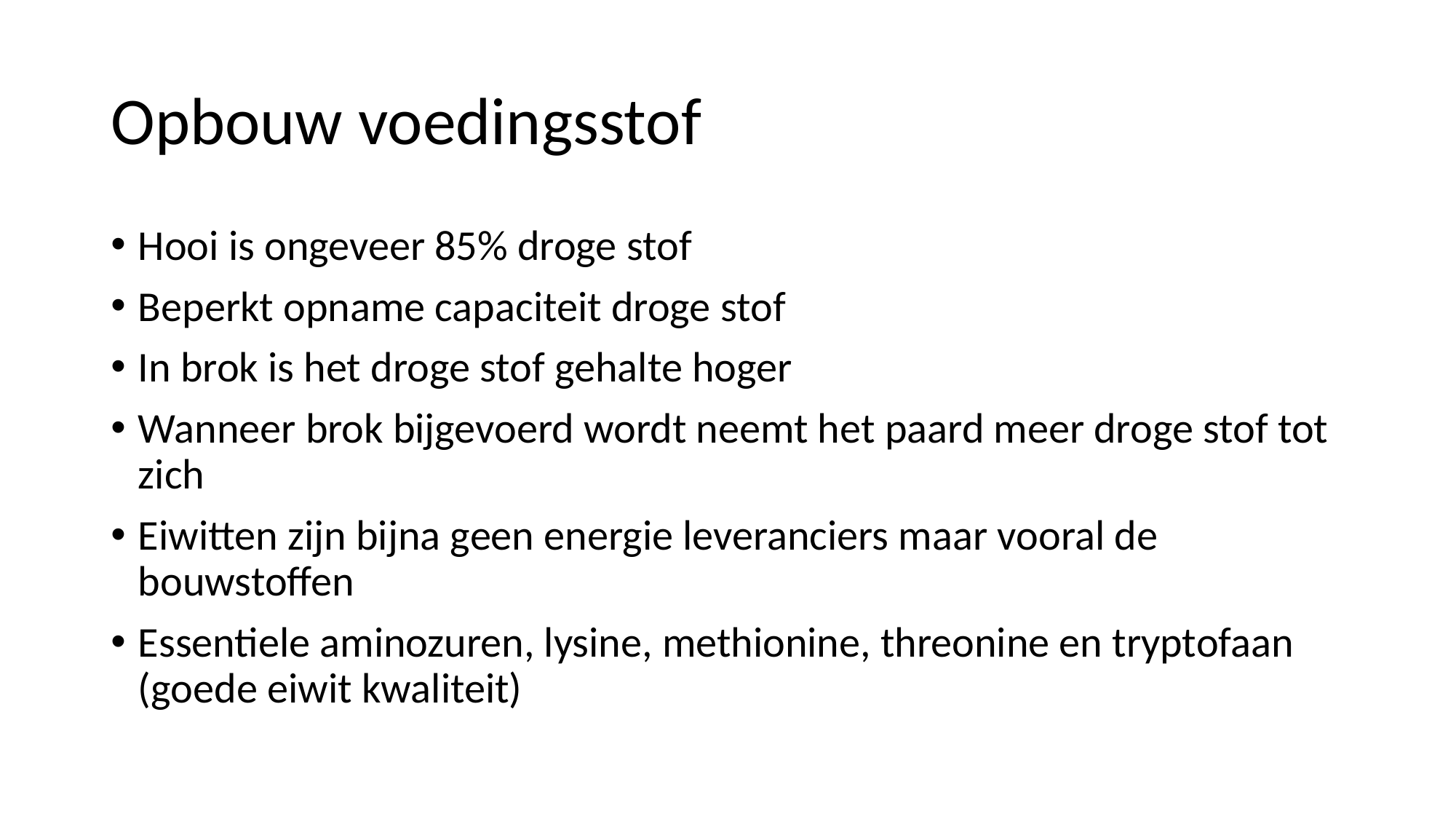

# Opbouw voedingsstof
Hooi is ongeveer 85% droge stof
Beperkt opname capaciteit droge stof
In brok is het droge stof gehalte hoger
Wanneer brok bijgevoerd wordt neemt het paard meer droge stof tot zich
Eiwitten zijn bijna geen energie leveranciers maar vooral de bouwstoffen
Essentiele aminozuren, lysine, methionine, threonine en tryptofaan (goede eiwit kwaliteit)